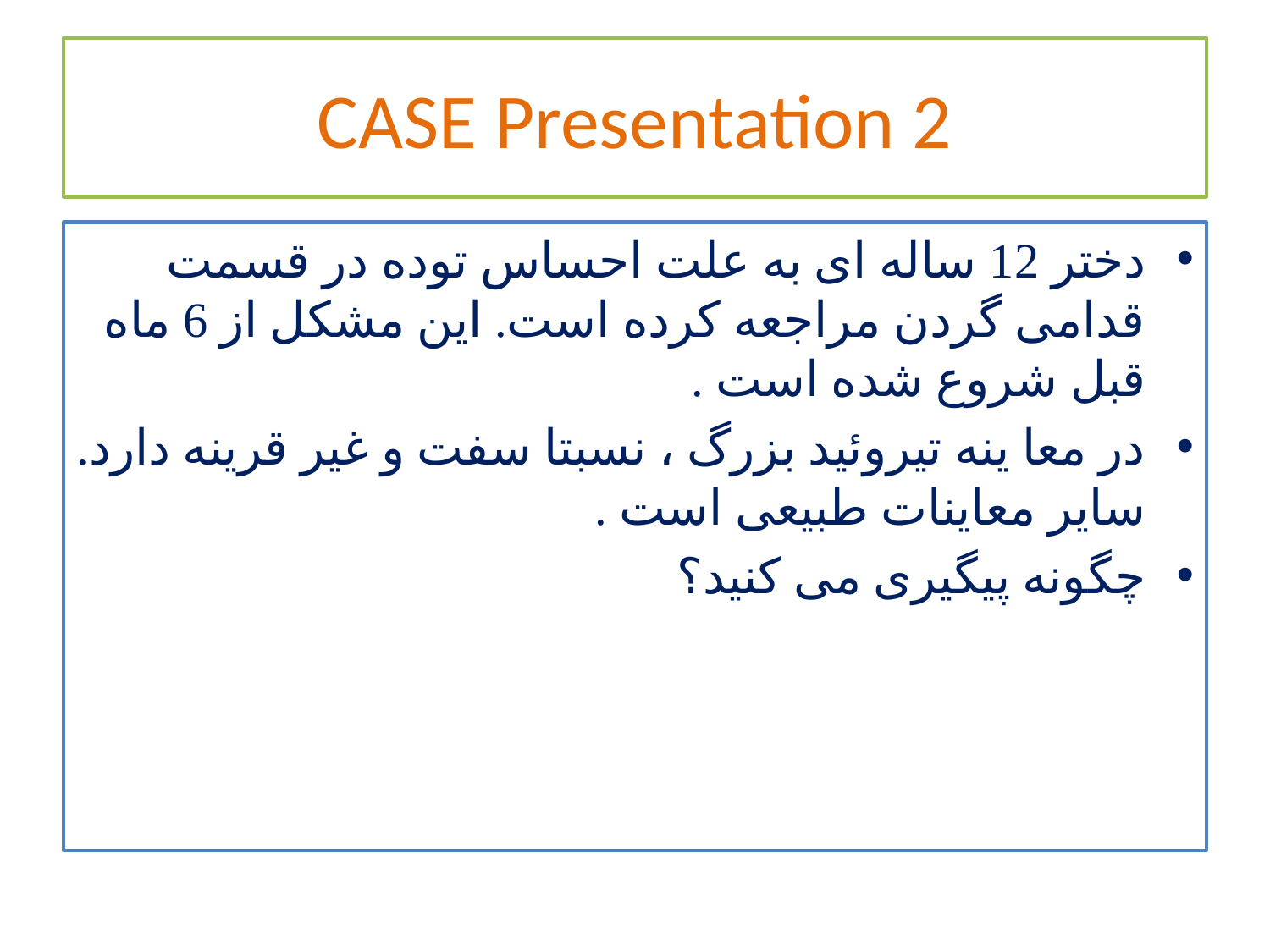

# CASE Presentation 2
دختر 12 ساله ای به علت احساس توده در قسمت قدامی گردن مراجعه کرده است. این مشکل از 6 ماه قبل شروع شده است .
در معا ینه تیروئید بزرگ ، نسبتا سفت و غیر قرینه دارد. سایر معاینات طبیعی است .
چگونه پیگیری می کنید؟